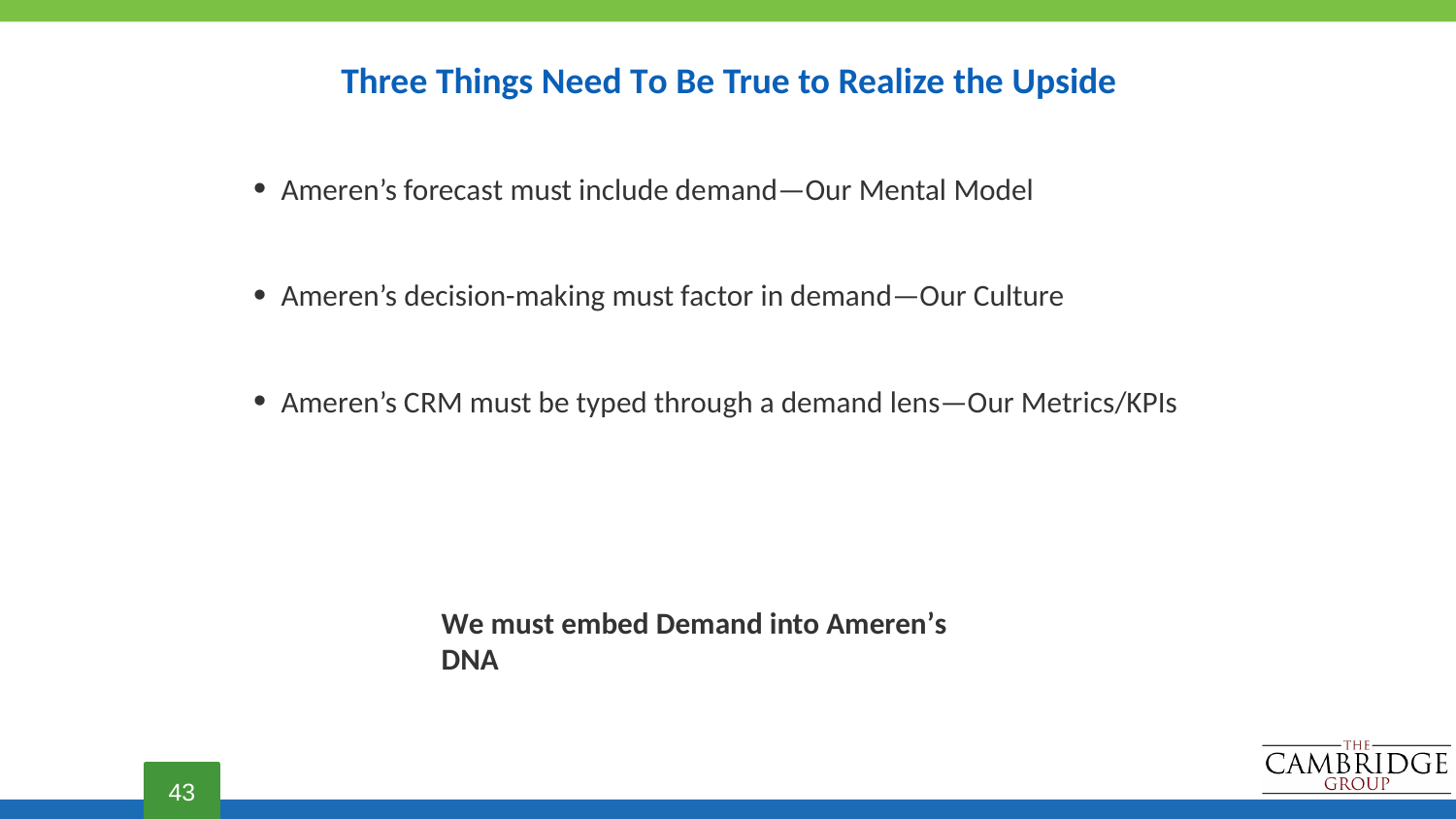

# Three Things Need To Be True to Realize the Upside
Ameren’s forecast must include demand—Our Mental Model

Ameren’s decision-making must factor in demand—Our Culture

Ameren’s CRM must be typed through a demand lens—Our Metrics/KPIs
We must embed Demand into Ameren’s DNA
43